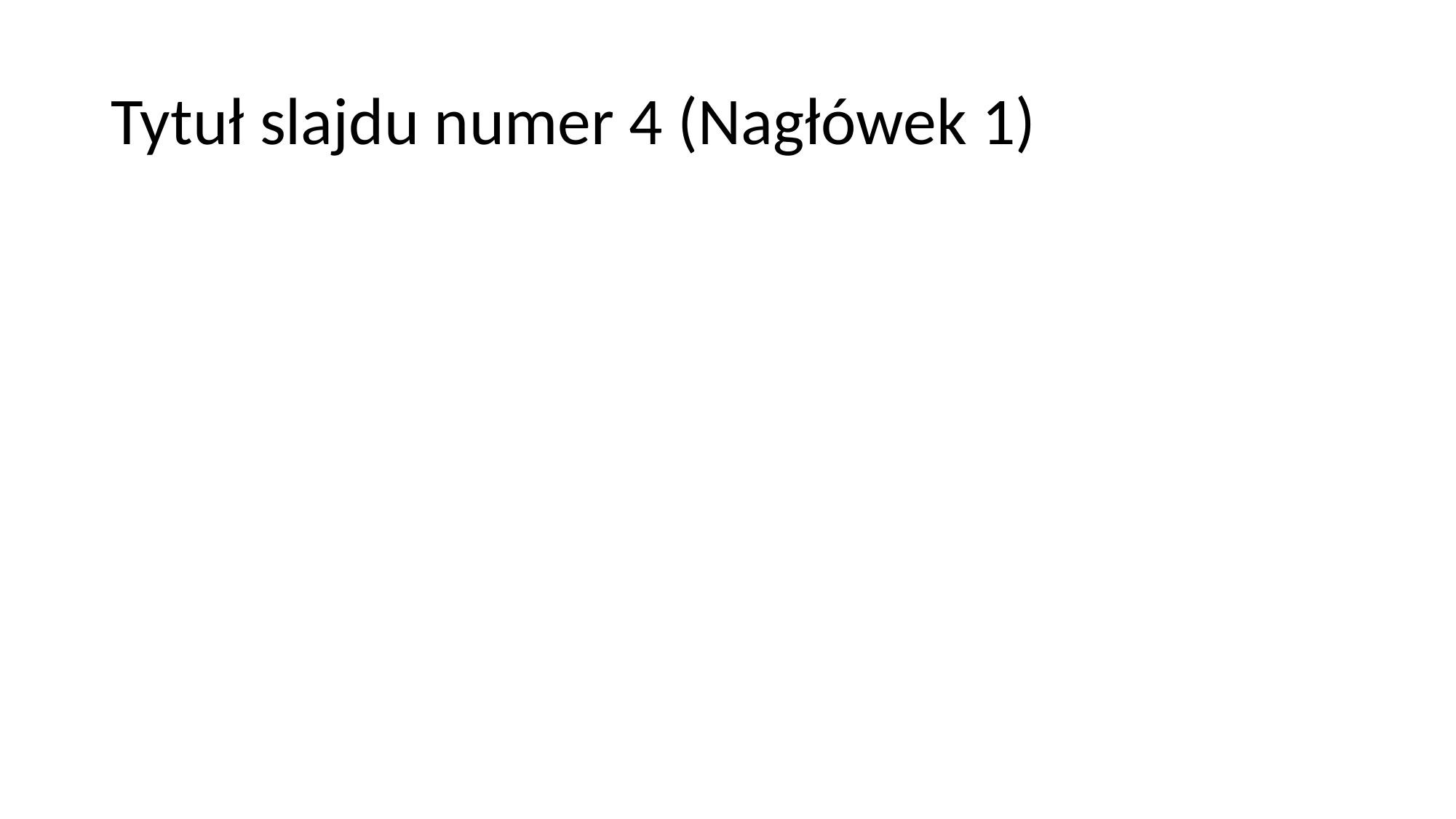

# Tytuł slajdu numer 4 (Nagłówek 1)